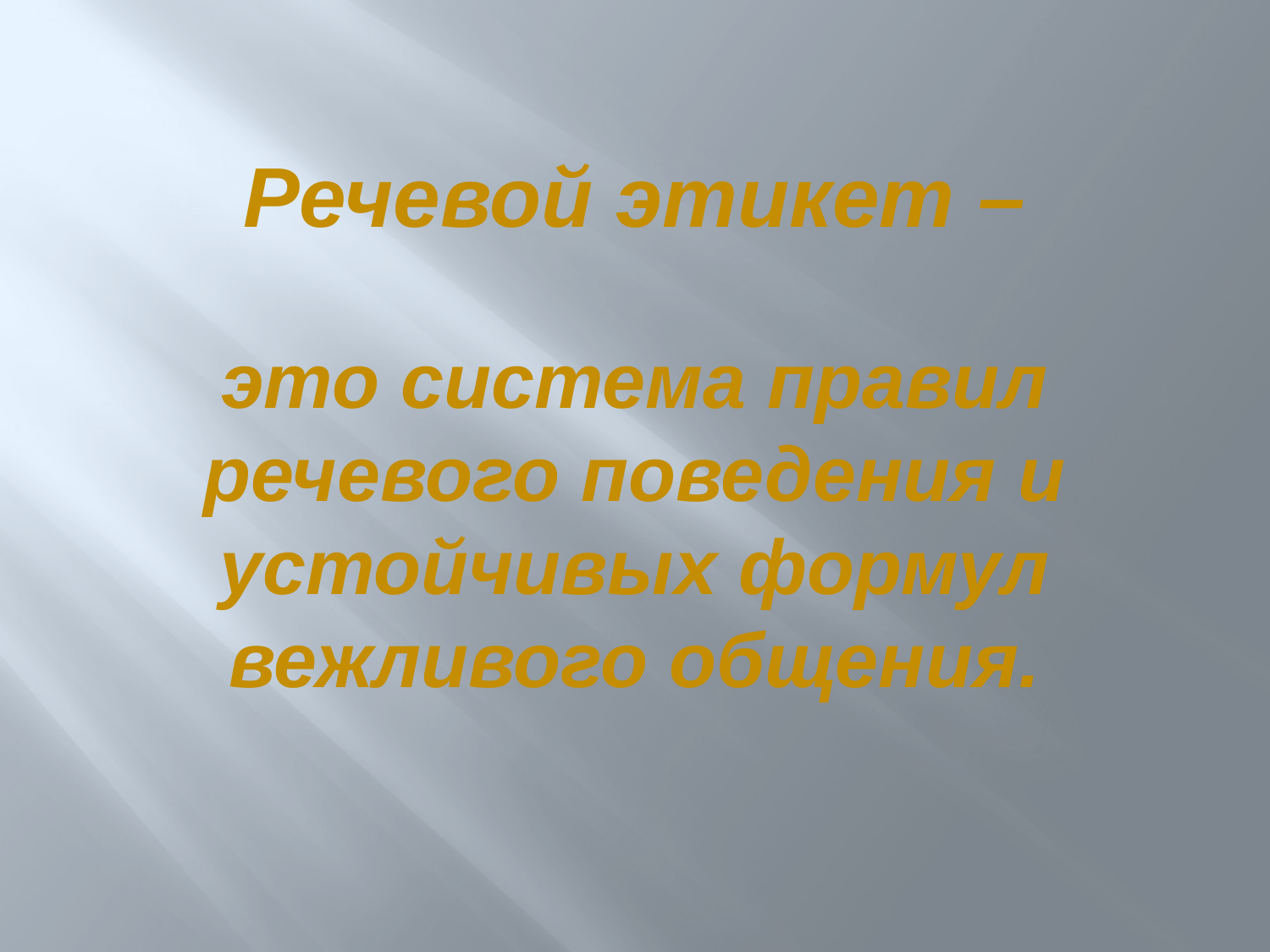

# Речевой этикет – это система правил речевого поведения и устойчивых формул вежливого общения.